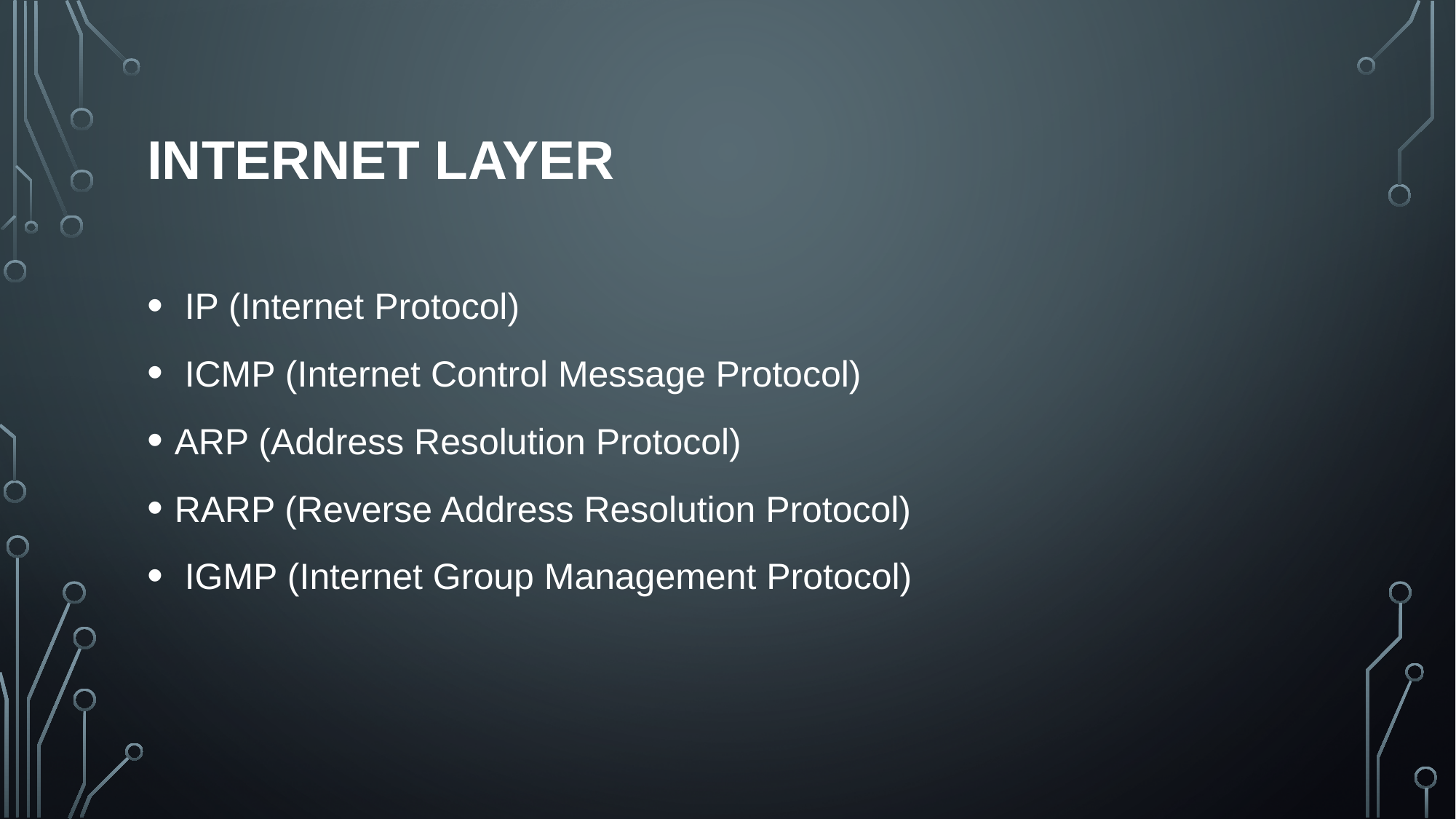

# Internet Layer
 IP (Internet Protocol)
 ICMP (Internet Control Message Protocol)
ARP (Address Resolution Protocol)
RARP (Reverse Address Resolution Protocol)
 IGMP (Internet Group Management Protocol)